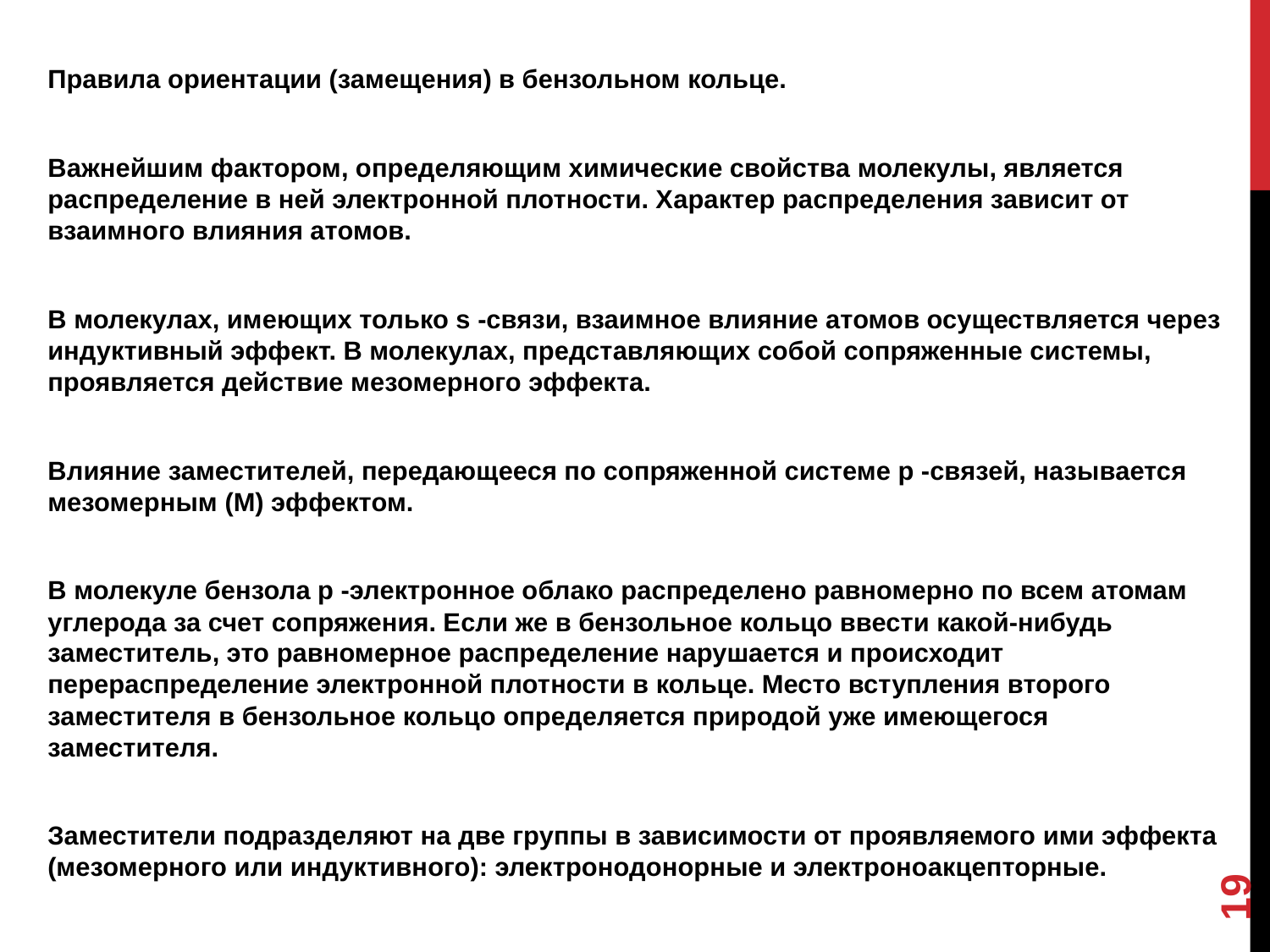

Правила ориентации (замещения) в бензольном кольце.

Важнейшим фактором, определяющим химические свойства молекулы, является распределение в ней электронной плотности. Характер распределения зависит от взаимного влияния атомов.

В молекулах, имеющих только s -связи, взаимное влияние атомов осуществляется через индуктивный эффект. В молекулах, представляющих собой сопряженные системы, проявляется действие мезомерного эффекта.

Влияние заместителей, передающееся по сопряженной системе p -связей, называется мезомерным (М) эффектом.

В молекуле бензола p -электронное облако распределено равномерно по всем атомам углерода за счет сопряжения. Если же в бензольное кольцо ввести какой-нибудь заместитель, это равномерное распределение нарушается и происходит перераспределение электронной плотности в кольце. Место вступления второго заместителя в бензольное кольцо определяется природой уже имеющегося заместителя.

Заместители подразделяют на две группы в зависимости от проявляемого ими эффекта (мезомерного или индуктивного): электронодонорные и электроноакцепторные.
19